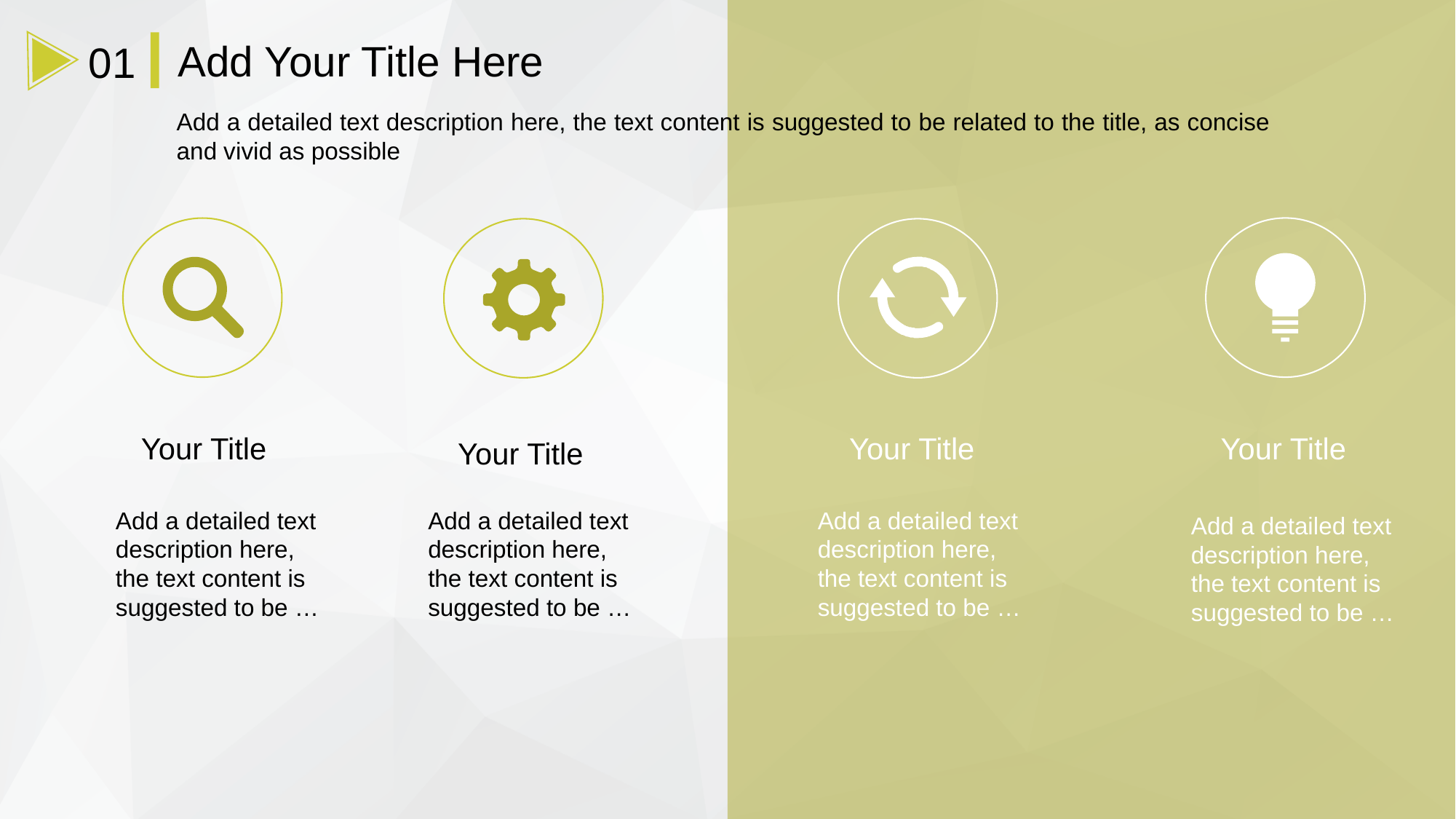

Add Your Title Here
01

Add a detailed text description here, the text content is suggested to be related to the title, as concise and vivid as possible

Your Title
Your Title
Your Title
Your Title
Add a detailed text description here, the text content is suggested to be …

Add a detailed text description here, the text content is suggested to be …

Add a detailed text description here, the text content is suggested to be …

Add a detailed text description here, the text content is suggested to be …